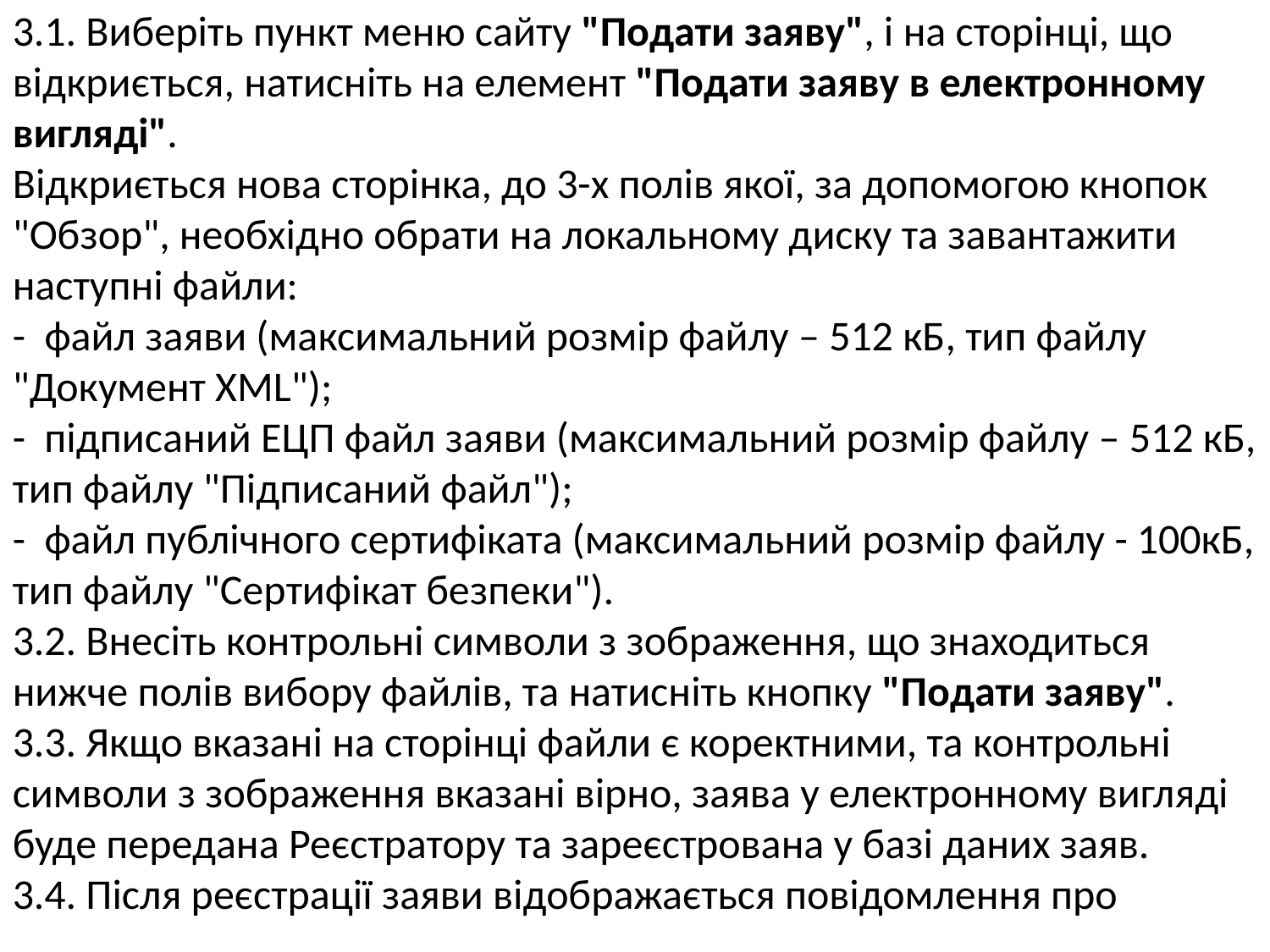

3.1. Виберіть пункт меню сайту "Подати заяву", і на сторінці, що відкриється, натисніть на елемент "Подати заяву в електронному вигляді".
Відкриється нова сторінка, до 3-х полів якої, за допомогою кнопок "Обзор", необхідно обрати на локальному диску та завантажити наступні файли:
-  файл заяви (максимальний розмір файлу – 512 кБ, тип файлу "Документ XML");
-  підписаний ЕЦП файл заяви (максимальний розмір файлу – 512 кБ, тип файлу "Підписаний файл");
-  файл публічного сертифіката (максимальний розмір файлу - 100кБ, тип файлу "Сертифікат безпеки").
3.2. Внесіть контрольні символи з зображення, що знаходиться нижче полів вибору файлів, та натисніть кнопку "Подати заяву".
3.3. Якщо вказані на сторінці файли є коректними, та контрольні символи з зображення вказані вірно, заява у електронному вигляді буде передана Реєстратору та зареєстрована у базі даних заяв.
3.4. Після реєстрації заяви відображається повідомлення про